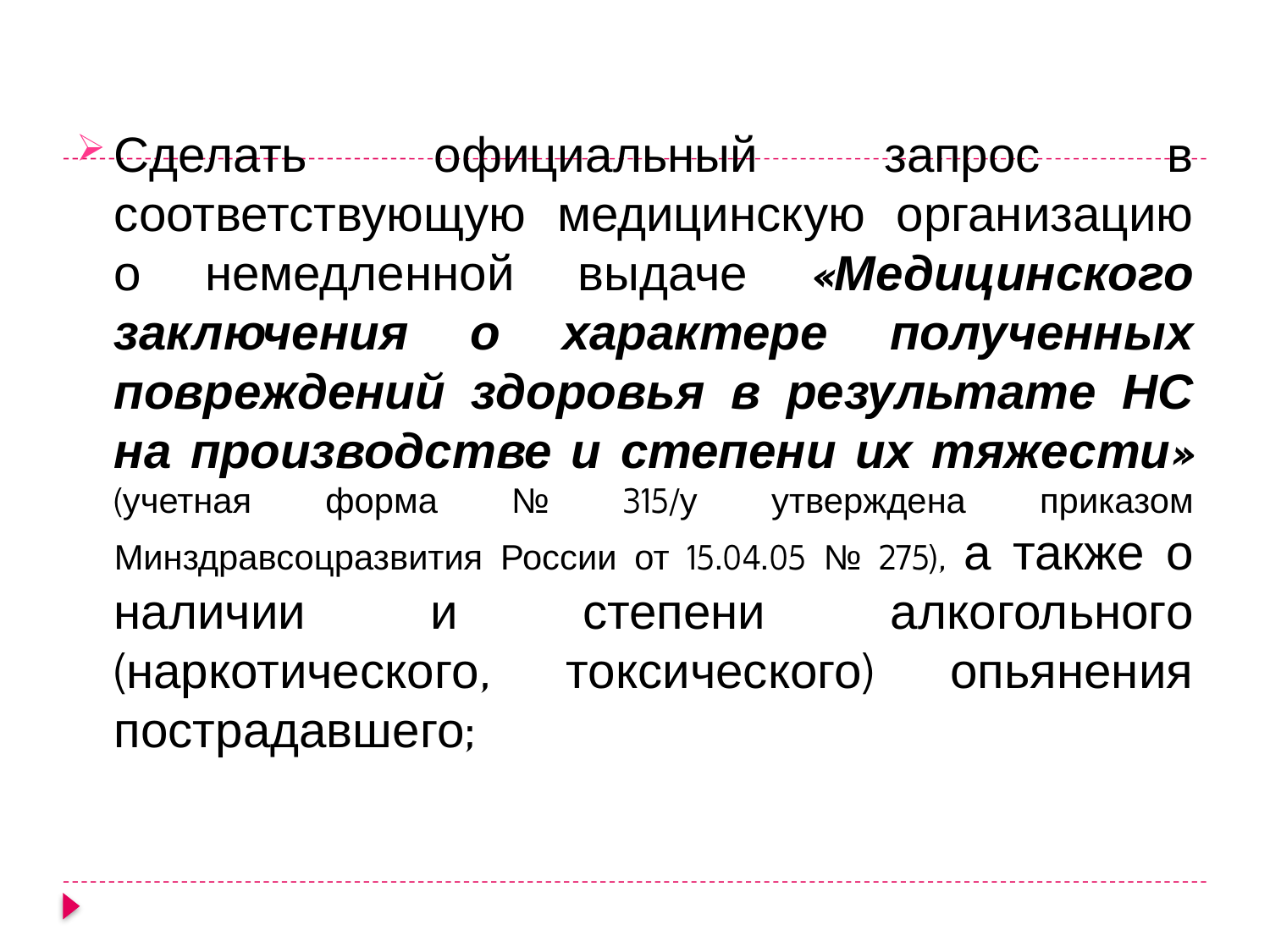

Сделать официальный запрос в соответствующую медицинскую организацию о немедленной выдаче «Медицинского заключения о характере полученных повреждений здоровья в результате НС на производстве и степени их тяжести» (учетная форма № 315/у утверждена приказом Минздравсоцразвития России от 15.04.05 № 275), а также о наличии и степени алкогольного (наркотического, токсического) опьянения пострадавшего;